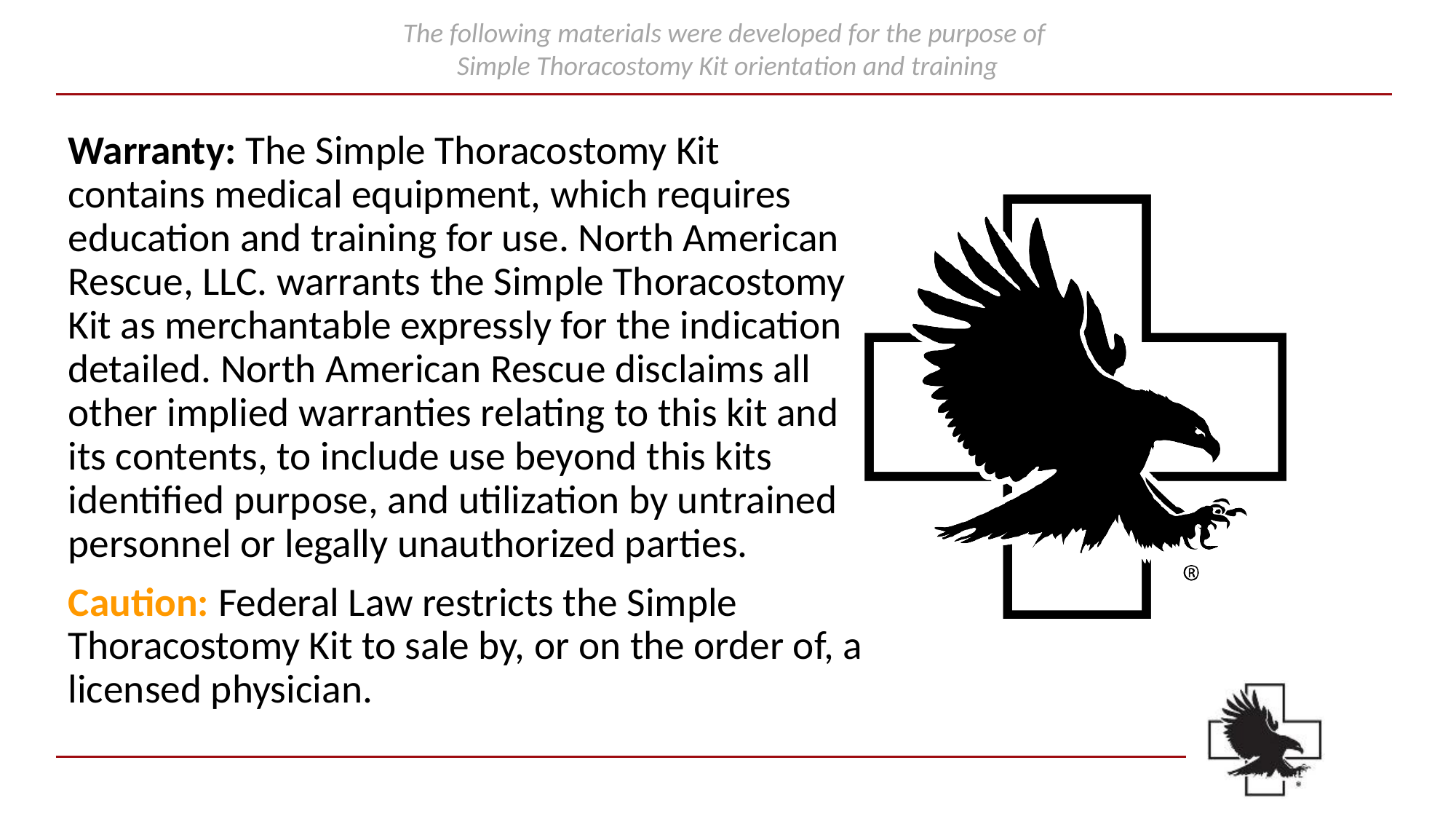

The following materials were developed for the purpose of
Simple Thoracostomy Kit orientation and training
Warranty: The Simple Thoracostomy Kit contains medical equipment, which requires education and training for use. North American Rescue, LLC. warrants the Simple Thoracostomy Kit as merchantable expressly for the indication detailed. North American Rescue disclaims all other implied warranties relating to this kit and its contents, to include use beyond this kits identified purpose, and utilization by untrained personnel or legally unauthorized parties.
Caution: Federal Law restricts the Simple Thoracostomy Kit to sale by, or on the order of, a licensed physician.